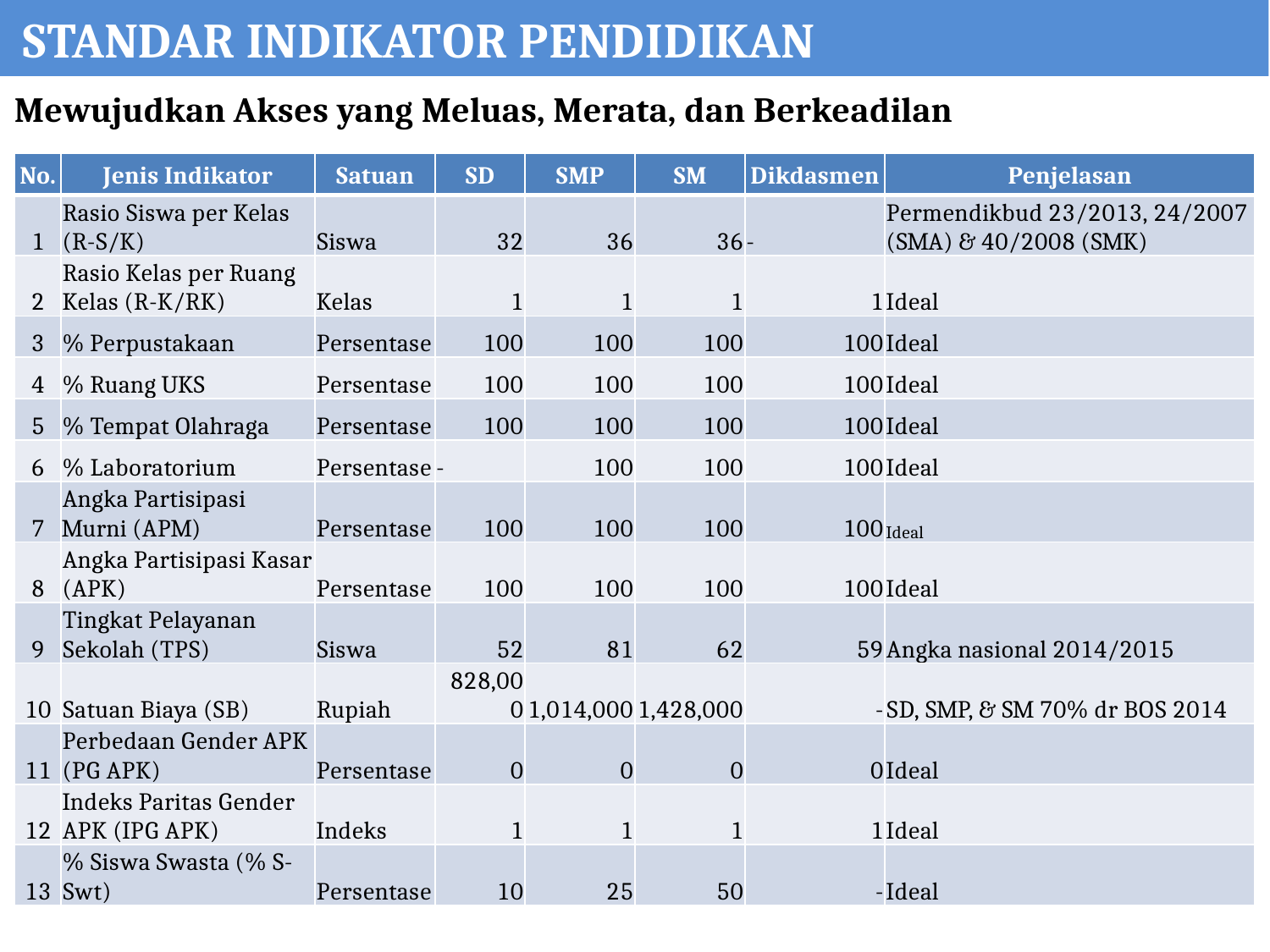

STANDAR INDIKATOR PENDIDIKAN
Mewujudkan Akses yang Meluas, Merata, dan Berkeadilan
| No. | Jenis Indikator | Satuan | SD | SMP | SM | Dikdasmen | Penjelasan |
| --- | --- | --- | --- | --- | --- | --- | --- |
| 1 | Rasio Siswa per Kelas (R-S/K) | Siswa | 32 | 36 | 36 | - | Permendikbud 23/2013, 24/2007 (SMA) & 40/2008 (SMK) |
| 2 | Rasio Kelas per Ruang Kelas (R-K/RK) | Kelas | 1 | 1 | 1 | 1 | Ideal |
| 3 | % Perpustakaan | Persentase | 100 | 100 | 100 | 100 | Ideal |
| 4 | % Ruang UKS | Persentase | 100 | 100 | 100 | 100 | Ideal |
| 5 | % Tempat Olahraga | Persentase | 100 | 100 | 100 | 100 | Ideal |
| 6 | % Laboratorium | Persentase | - | 100 | 100 | 100 | Ideal |
| 7 | Angka Partisipasi Murni (APM) | Persentase | 100 | 100 | 100 | 100 | Ideal |
| 8 | Angka Partisipasi Kasar (APK) | Persentase | 100 | 100 | 100 | 100 | Ideal |
| 9 | Tingkat Pelayanan Sekolah (TPS) | Siswa | 52 | 81 | 62 | 59 | Angka nasional 2014/2015 |
| 10 | Satuan Biaya (SB) | Rupiah | 828,000 | 1,014,000 | 1,428,000 | - | SD, SMP, & SM 70% dr BOS 2014 |
| 11 | Perbedaan Gender APK (PG APK) | Persentase | 0 | 0 | 0 | 0 | Ideal |
| 12 | Indeks Paritas Gender APK (IPG APK) | Indeks | 1 | 1 | 1 | 1 | Ideal |
| 13 | % Siswa Swasta (% S-Swt) | Persentase | 10 | 25 | 50 | - | Ideal |